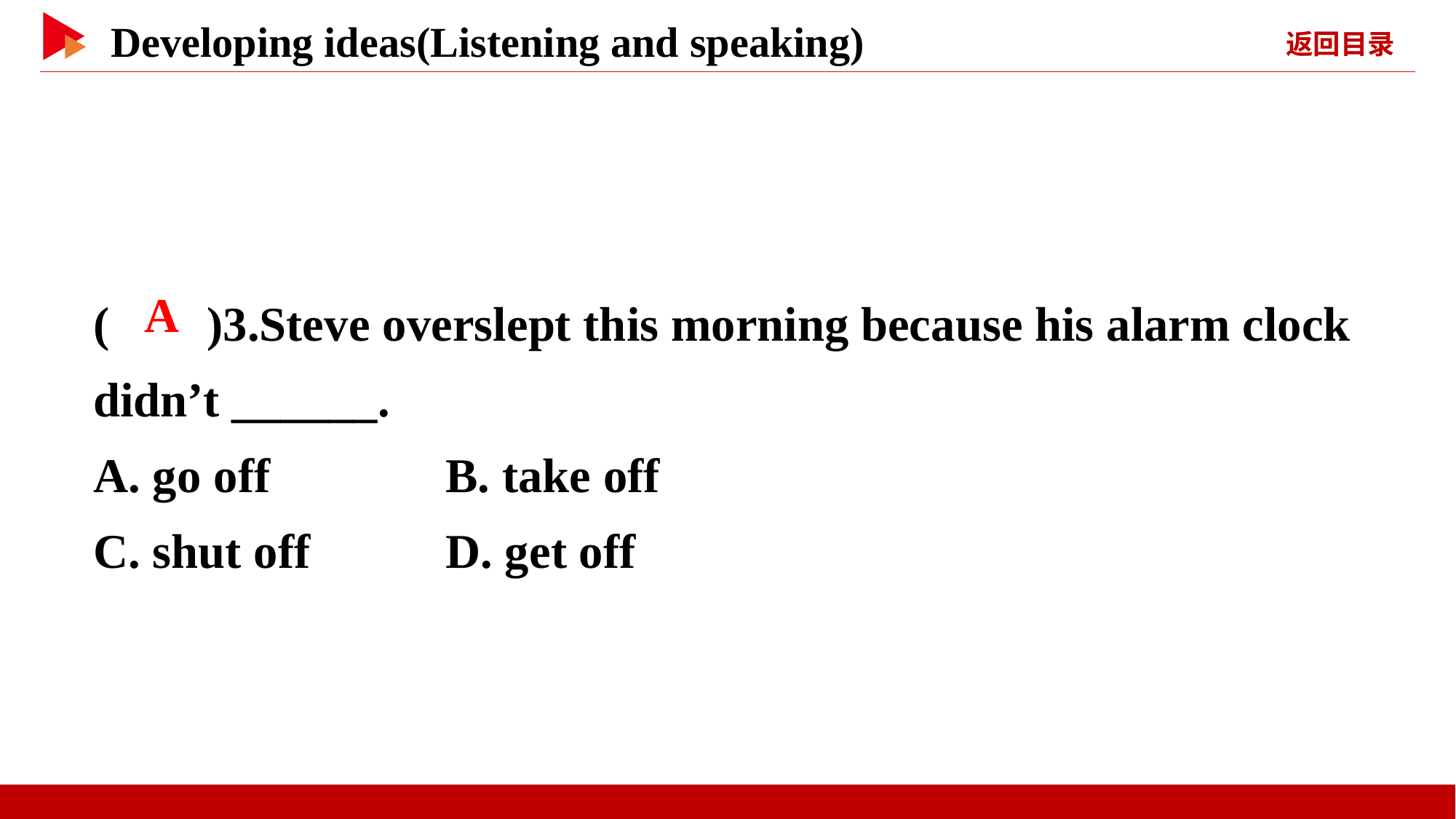

(        )3.Steve overslept this morning because his alarm clock didn’t ______.
A. go off	           B. take off
C. shut off	           D. get off
   A